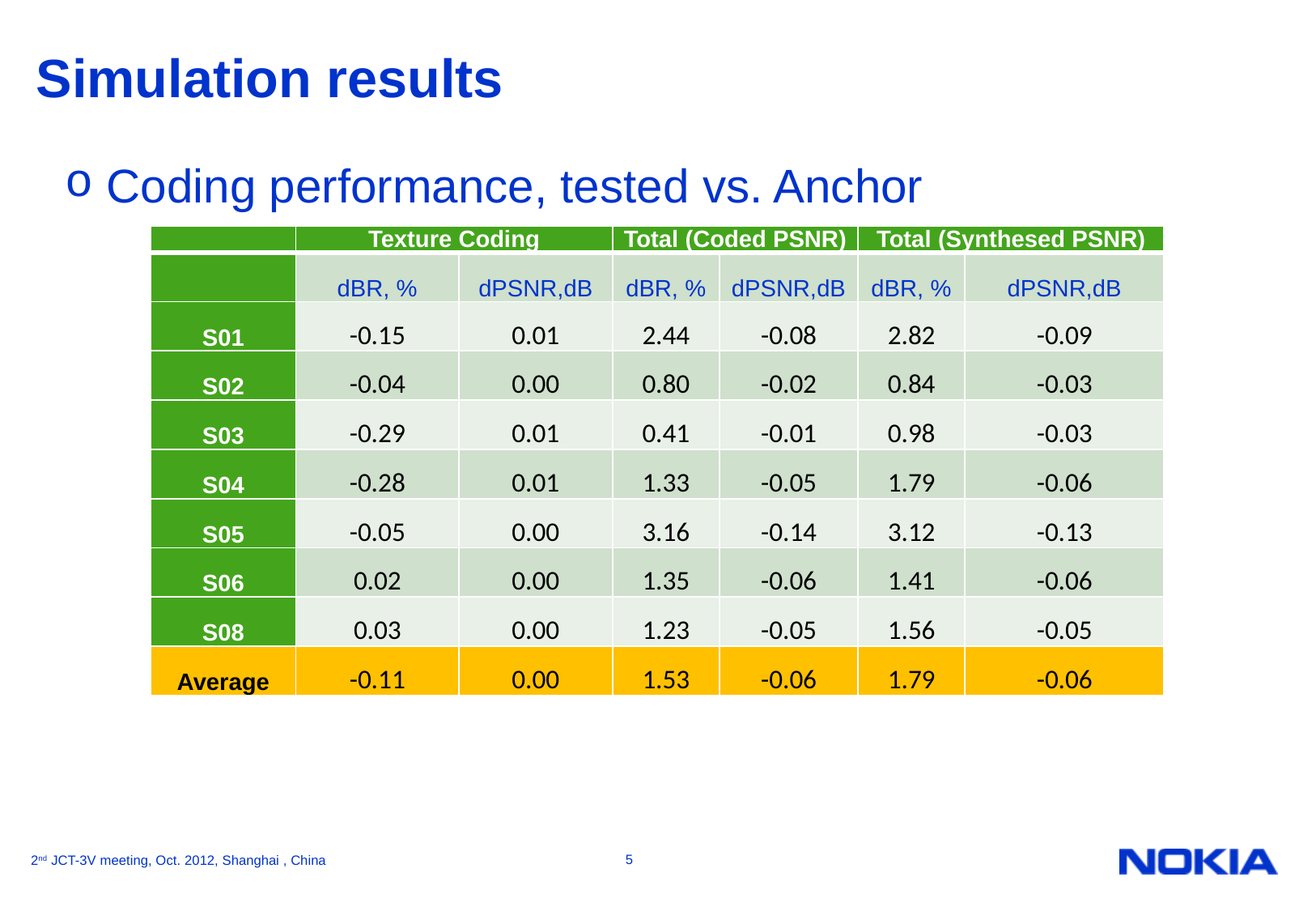

# Simulation results
 Coding performance, tested vs. Anchor
|  | Texture Coding |  | Total (Coded PSNR) |  | Total (Synthesed PSNR) |  |
| --- | --- | --- | --- | --- | --- | --- |
|  | dBR, % | dPSNR,dB | dBR, % | dPSNR,dB | dBR, % | dPSNR,dB |
| S01 | -0.15 | 0.01 | 2.44 | -0.08 | 2.82 | -0.09 |
| S02 | -0.04 | 0.00 | 0.80 | -0.02 | 0.84 | -0.03 |
| S03 | -0.29 | 0.01 | 0.41 | -0.01 | 0.98 | -0.03 |
| S04 | -0.28 | 0.01 | 1.33 | -0.05 | 1.79 | -0.06 |
| S05 | -0.05 | 0.00 | 3.16 | -0.14 | 3.12 | -0.13 |
| S06 | 0.02 | 0.00 | 1.35 | -0.06 | 1.41 | -0.06 |
| S08 | 0.03 | 0.00 | 1.23 | -0.05 | 1.56 | -0.05 |
| Average | -0.11 | 0.00 | 1.53 | -0.06 | 1.79 | -0.06 |